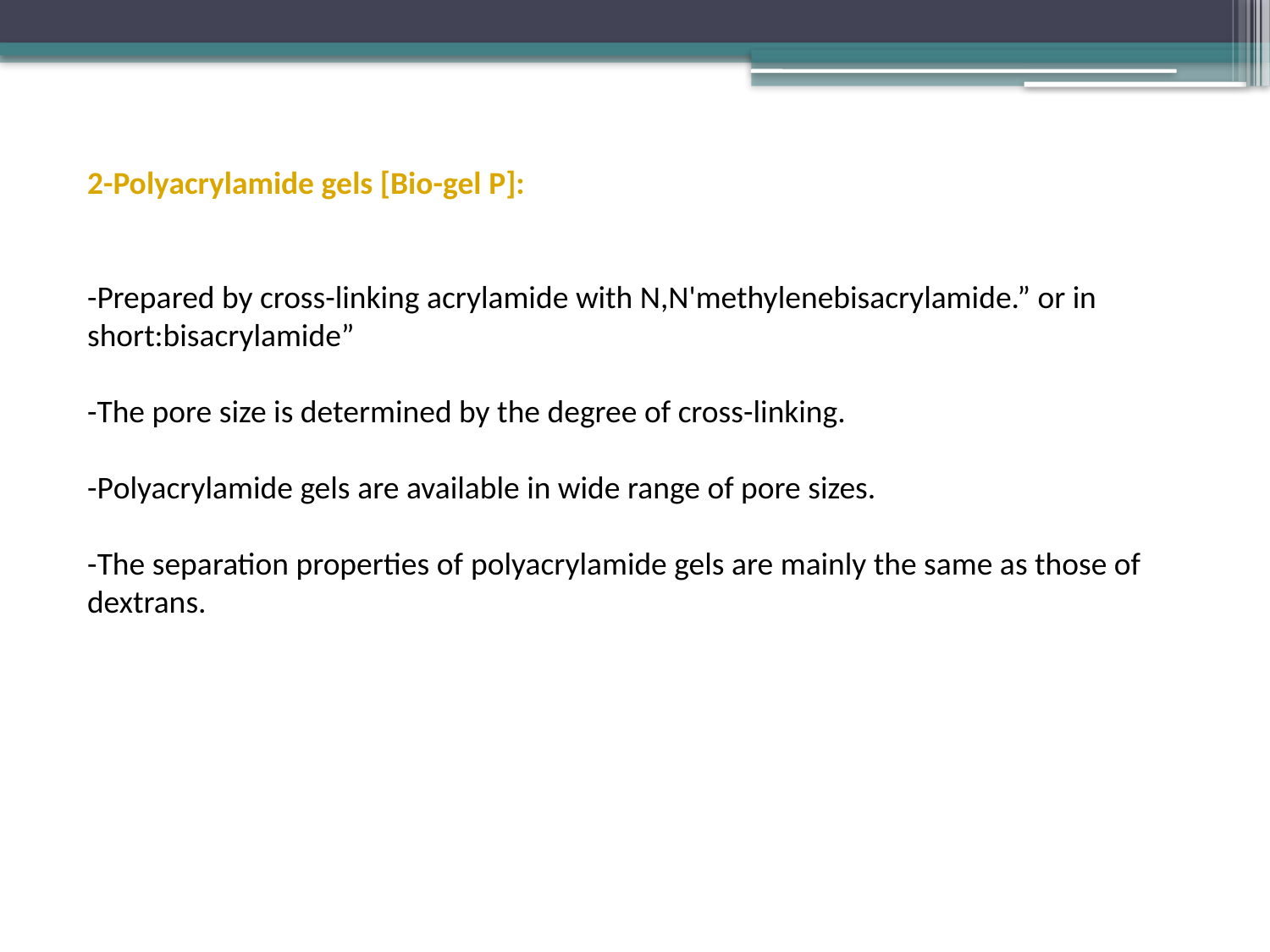

2-Polyacrylamide gels [Bio-gel P]:

-Prepared by cross-linking acrylamide with N,N'methylenebisacrylamide.” or in short:bisacrylamide”

-The pore size is determined by the degree of cross-linking.

-Polyacrylamide gels are available in wide range of pore sizes.

-The separation properties of polyacrylamide gels are mainly the same as those of dextrans.